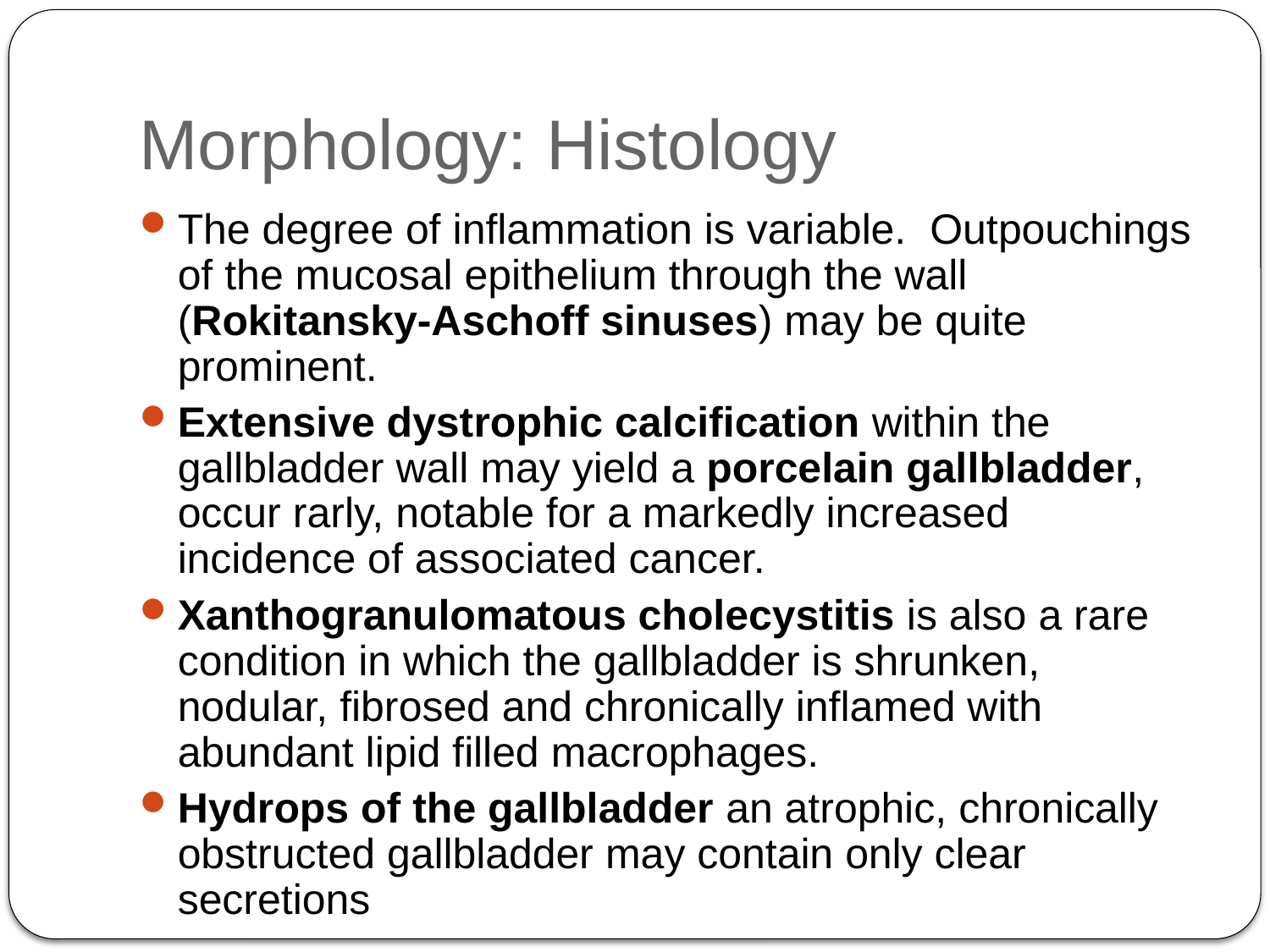

# Morphology: Histology
The degree of inflammation is variable.  Outpouchings of the mucosal epithelium through the wall (Rokitansky-Aschoff sinuses) may be quite prominent.
Extensive dystrophic calcification within the gallbladder wall may yield a porcelain gallbladder, occur rarly, notable for a markedly increased incidence of associated cancer.
Xanthogranulomatous cholecystitis is also a rare condition in which the gallbladder is shrunken, nodular, fibrosed and chronically inflamed with abundant lipid filled macrophages.
Hydrops of the gallbladder an atrophic, chronically obstructed gallbladder may contain only clear secretions